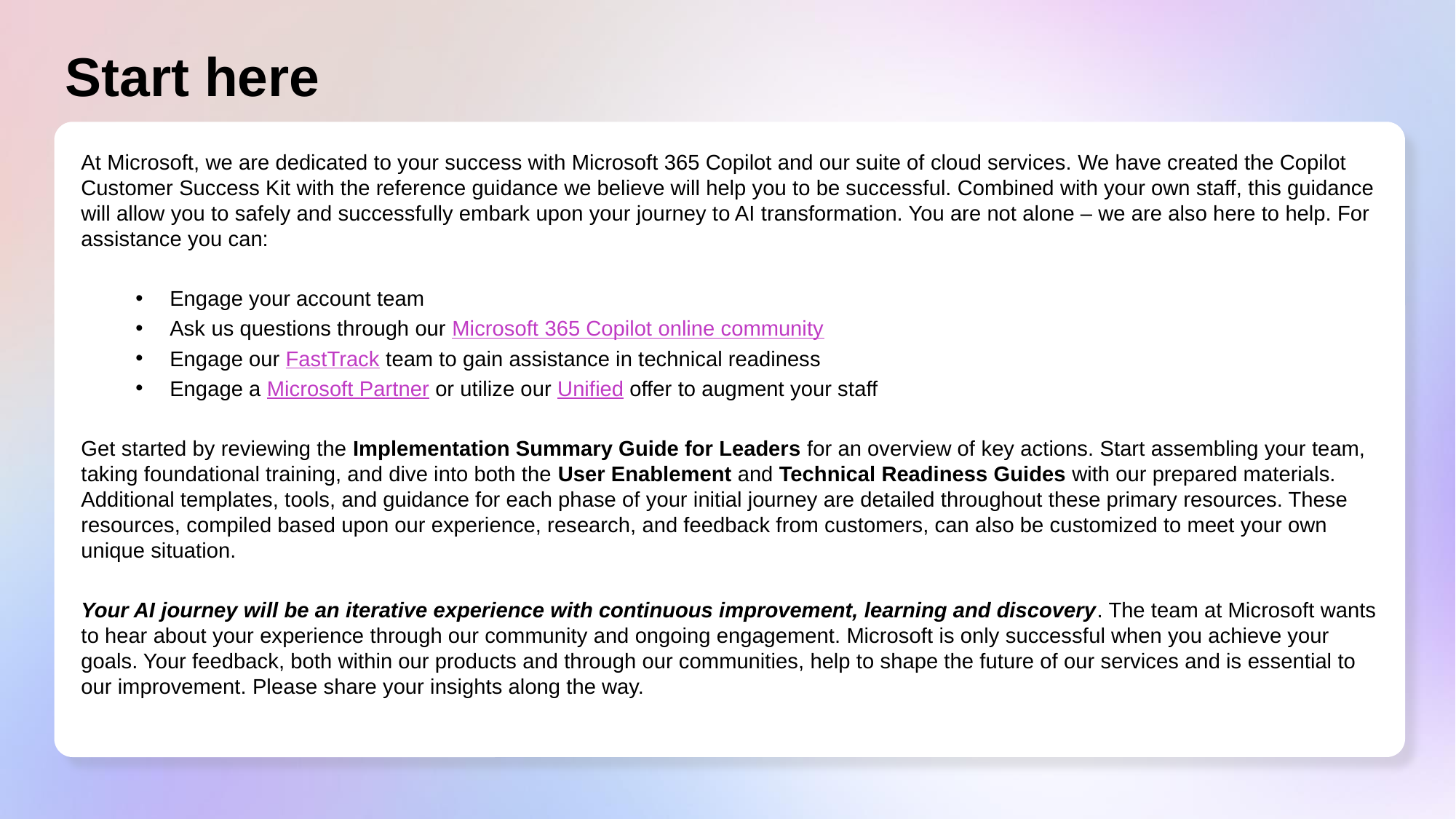

Start here
At Microsoft, we are dedicated to your success with Microsoft 365 Copilot and our suite of cloud services. We have created the Copilot Customer Success Kit with the reference guidance we believe will help you to be successful. Combined with your own staff, this guidance will allow you to safely and successfully embark upon your journey to AI transformation. You are not alone – we are also here to help. For assistance you can:

Engage your account team
Ask us questions through our Microsoft 365 Copilot online community
Engage our FastTrack team to gain assistance in technical readiness
Engage a Microsoft Partner or utilize our Unified offer to augment your staff

Get started by reviewing the Implementation Summary Guide for Leaders for an overview of key actions. Start assembling your team, taking foundational training, and dive into both the User Enablement and Technical Readiness Guides with our prepared materials. Additional templates, tools, and guidance for each phase of your initial journey are detailed throughout these primary resources. These resources, compiled based upon our experience, research, and feedback from customers, can also be customized to meet your own unique situation.

Your AI journey will be an iterative experience with continuous improvement, learning and discovery. The team at Microsoft wants to hear about your experience through our community and ongoing engagement. Microsoft is only successful when you achieve your goals. Your feedback, both within our products and through our communities, help to shape the future of our services and is essential to our improvement. Please share your insights along the way.